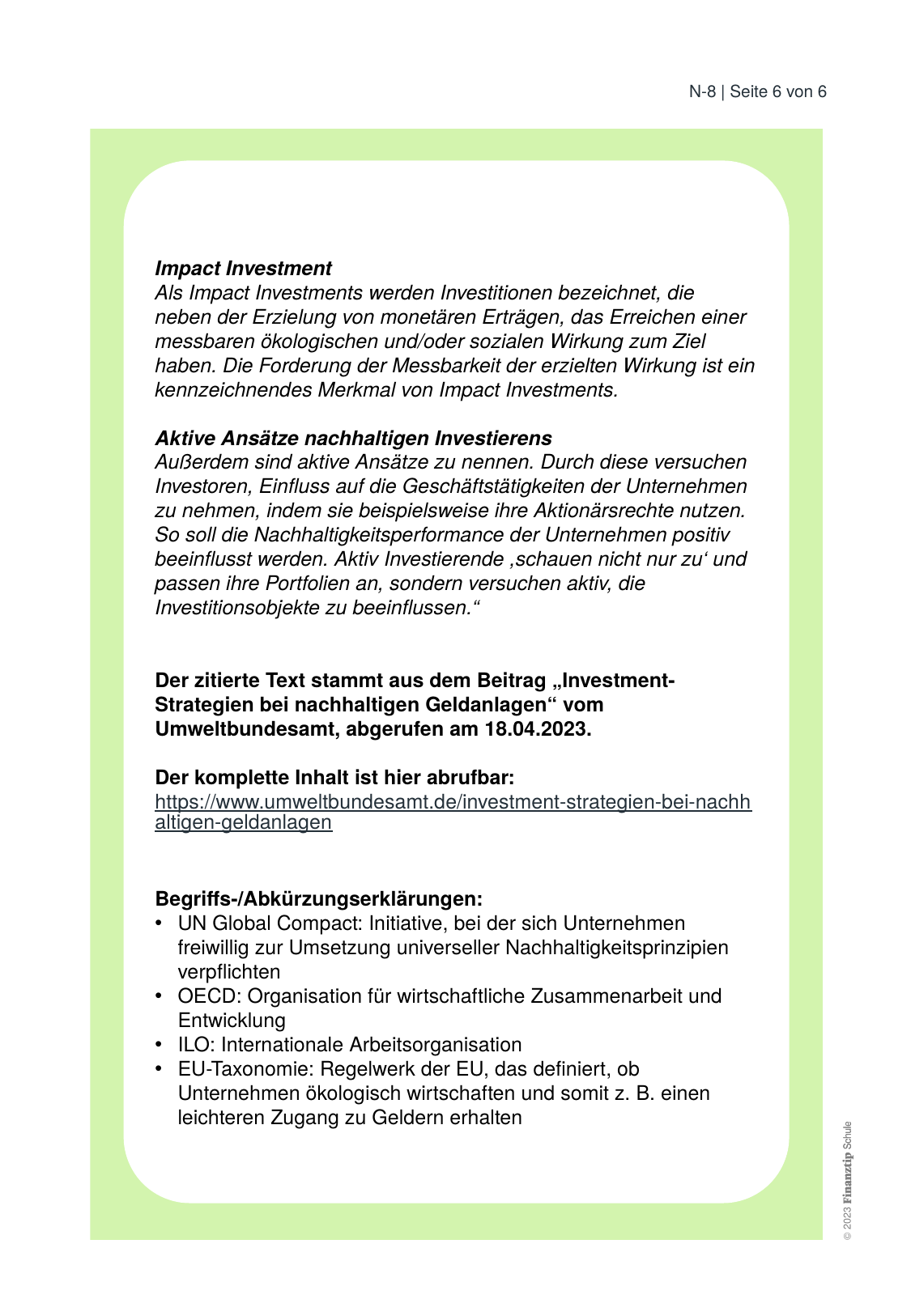

Impact Investment
Als Impact Investments werden Investitionen bezeichnet, die neben der Erzielung von monetären Erträgen, das Erreichen einer messbaren ökologischen und/oder sozialen Wirkung zum Ziel haben. Die Forderung der Messbarkeit der erzielten Wirkung ist ein kennzeichnendes Merkmal von Impact Investments.

Aktive Ansätze nachhaltigen Investierens
Außerdem sind aktive Ansätze zu nennen. Durch diese versuchen Investoren, Einfluss auf die Geschäftstätigkeiten der Unternehmen zu nehmen, indem sie beispielsweise ihre Aktionärsrechte nutzen. So soll die Nachhaltigkeitsperformance der Unternehmen positiv beeinflusst werden. Aktiv Investierende ,schauen nicht nur zu‘ und passen ihre Portfolien an, sondern versuchen aktiv, die Investitionsobjekte zu beeinflussen.“

Der zitierte Text stammt aus dem Beitrag „Investment-Strategien bei nachhaltigen Geldanlagen“ vom Umweltbundesamt, abgerufen am 18.04.2023.

Der komplette Inhalt ist hier abrufbar:
https://www.umweltbundesamt.de/investment-strategien-bei-nachhaltigen-geldanlagen

Begriffs-/Abkürzungserklärungen:
UN Global Compact: Initiative, bei der sich Unternehmen freiwillig zur Umsetzung universeller Nachhaltigkeitsprinzipien verpflichten
OECD: Organisation für wirtschaftliche Zusammenarbeit und Entwicklung
ILO: Internationale Arbeitsorganisation
EU-Taxonomie: Regelwerk der EU, das definiert, ob Unternehmen ökologisch wirtschaften und somit z. B. einen leichteren Zugang zu Geldern erhalten